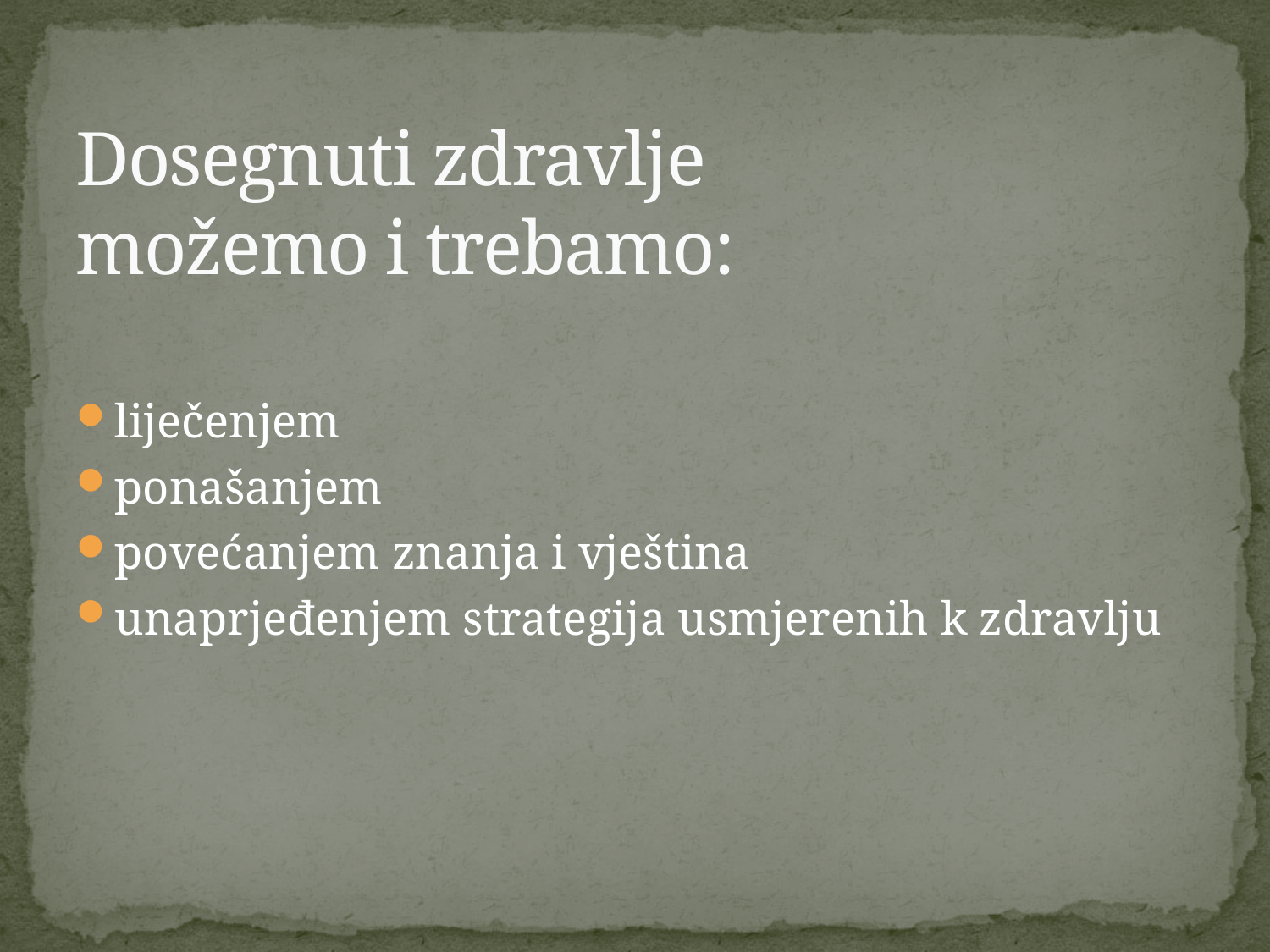

# Dosegnuti zdravlje možemo i trebamo:
liječenjem
ponašanjem
povećanjem znanja i vještina
unaprjeđenjem strategija usmjerenih k zdravlju